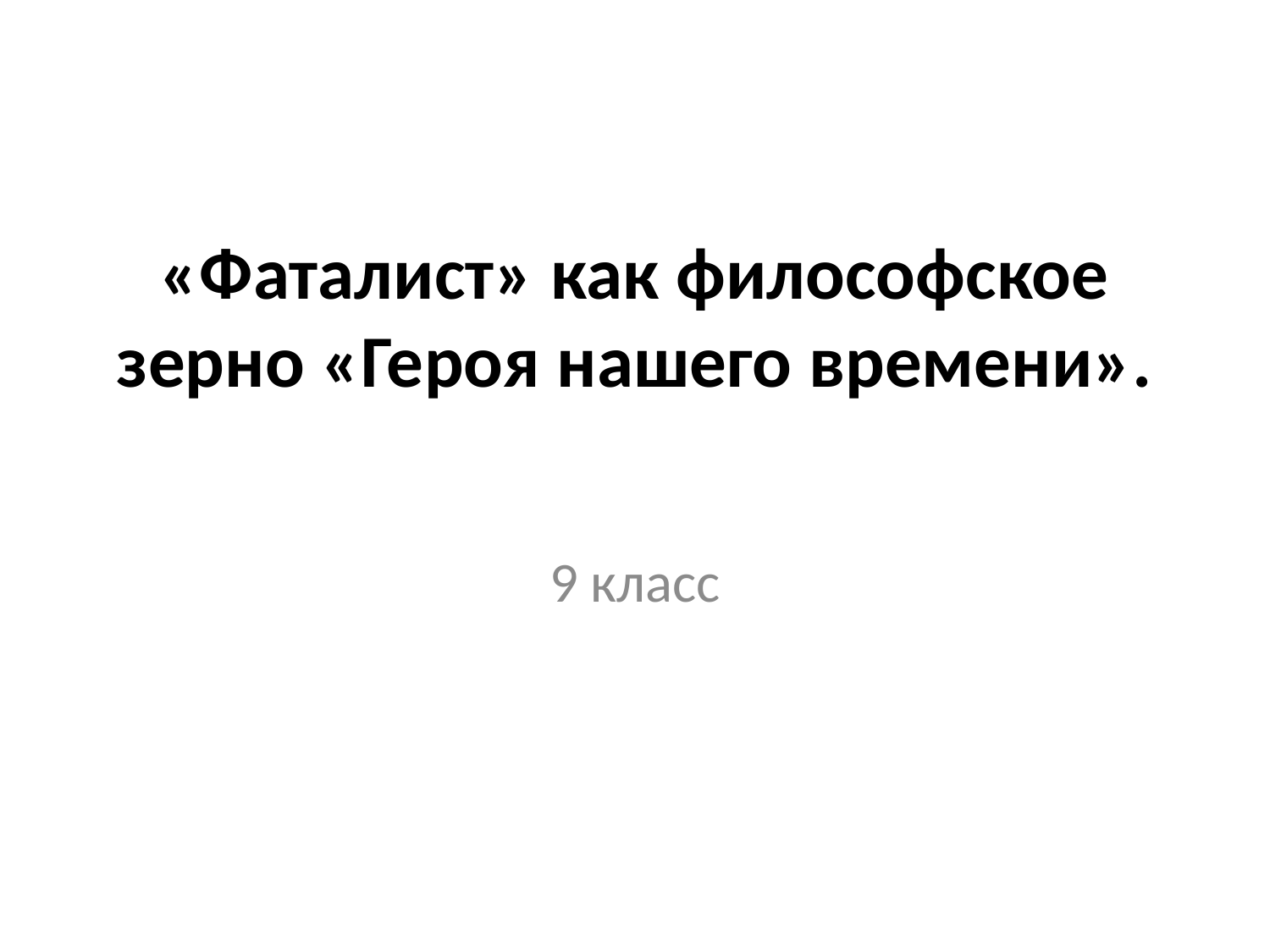

# «Фаталист» как философское зерно «Героя нашего времени».
9 класс